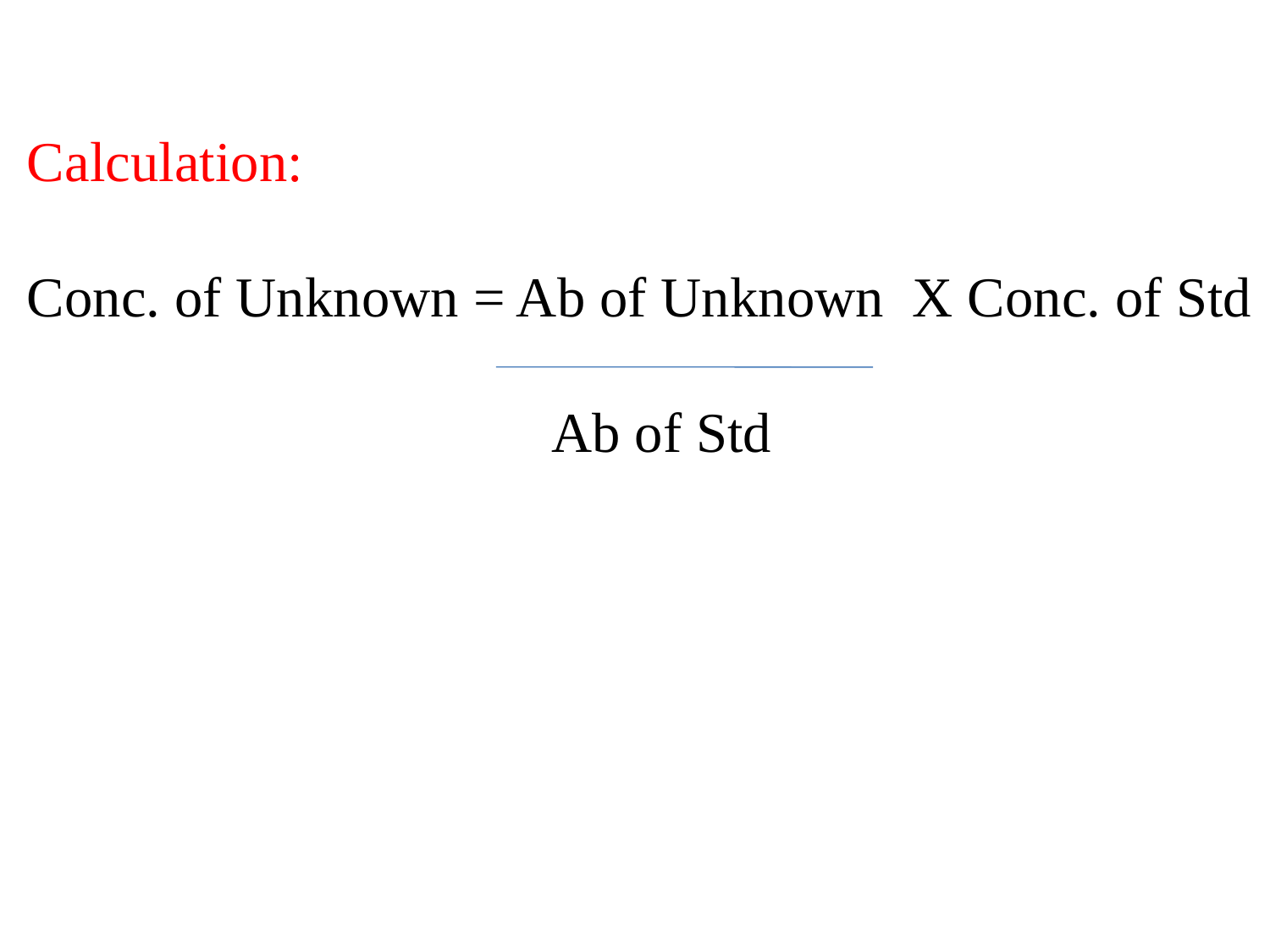

Calculation:

Conc. of Unknown = Ab of Unknown  X Conc. of Std

                                     Ab of Std